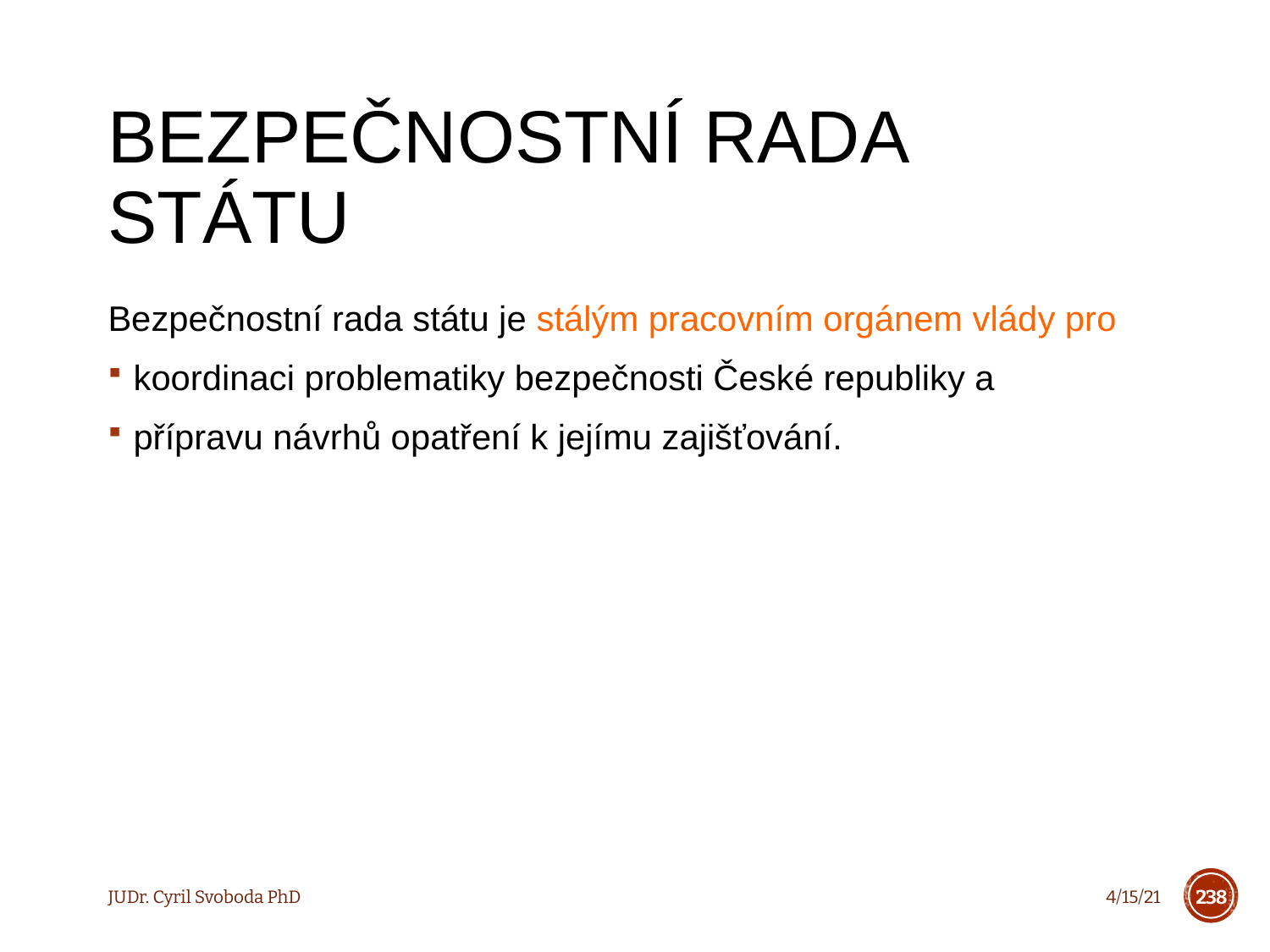

# Bezpečnostní rada státu
Bezpečnostní rada státu je stálým pracovním orgánem vlády pro
koordinaci problematiky bezpečnosti České republiky a
přípravu návrhů opatření k jejímu zajišťování.

JUDr. Cyril Svoboda PhD
4/15/21
238